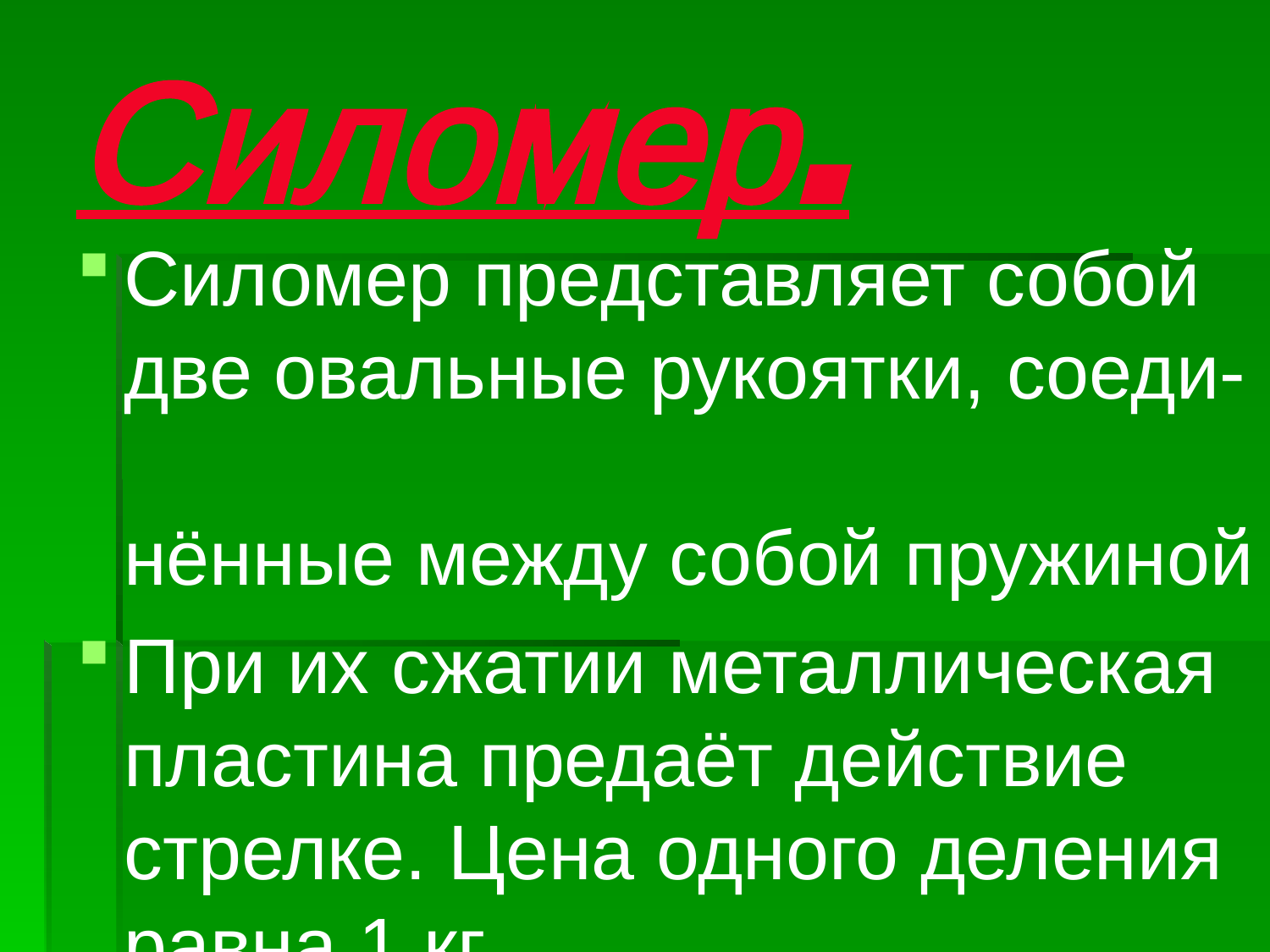

# Силомер.
Силомер представляет собой
две овальные рукоятки, соеди-
нённые между собой пружиной
При их сжатии металлическая
пластина предаёт действие
стрелке. Цена одного деления
равна 1 кг.